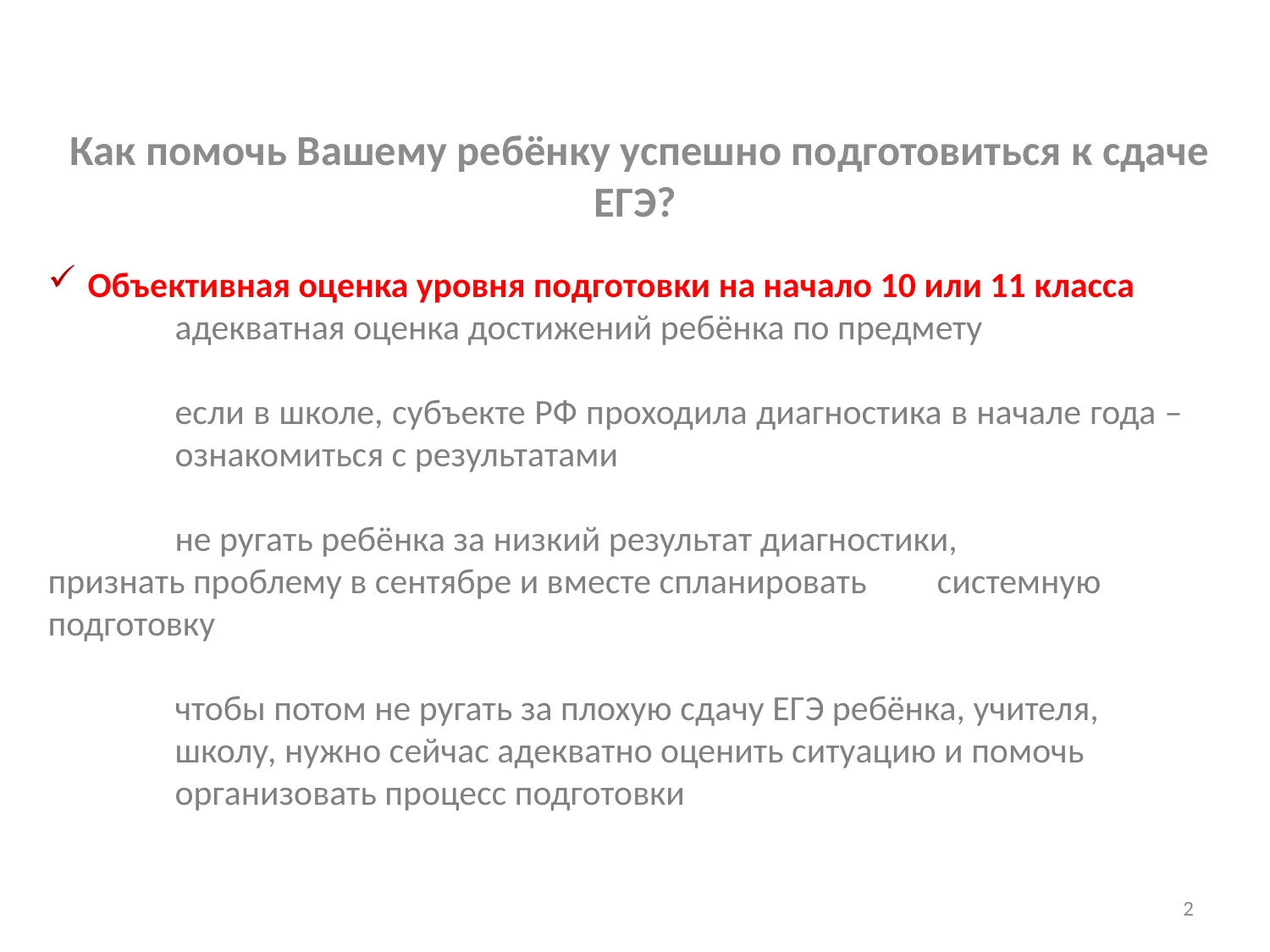

Как помочь Вашему ребёнку успешно подготовиться к сдаче ЕГЭ?
Объективная оценка уровня подготовки на начало 10 или 11 класса
	адекватная оценка достижений ребёнка по предмету

	если в школе, субъекте РФ проходила диагностика в начале года – 	ознакомиться с результатами

	не ругать ребёнка за низкий результат диагностики, 	признать проблему в сентябре и вместе спланировать 	системную подготовку

	чтобы потом не ругать за плохую сдачу ЕГЭ ребёнка, учителя, 	школу, нужно сейчас адекватно оценить ситуацию и помочь 	организовать процесс подготовки

2